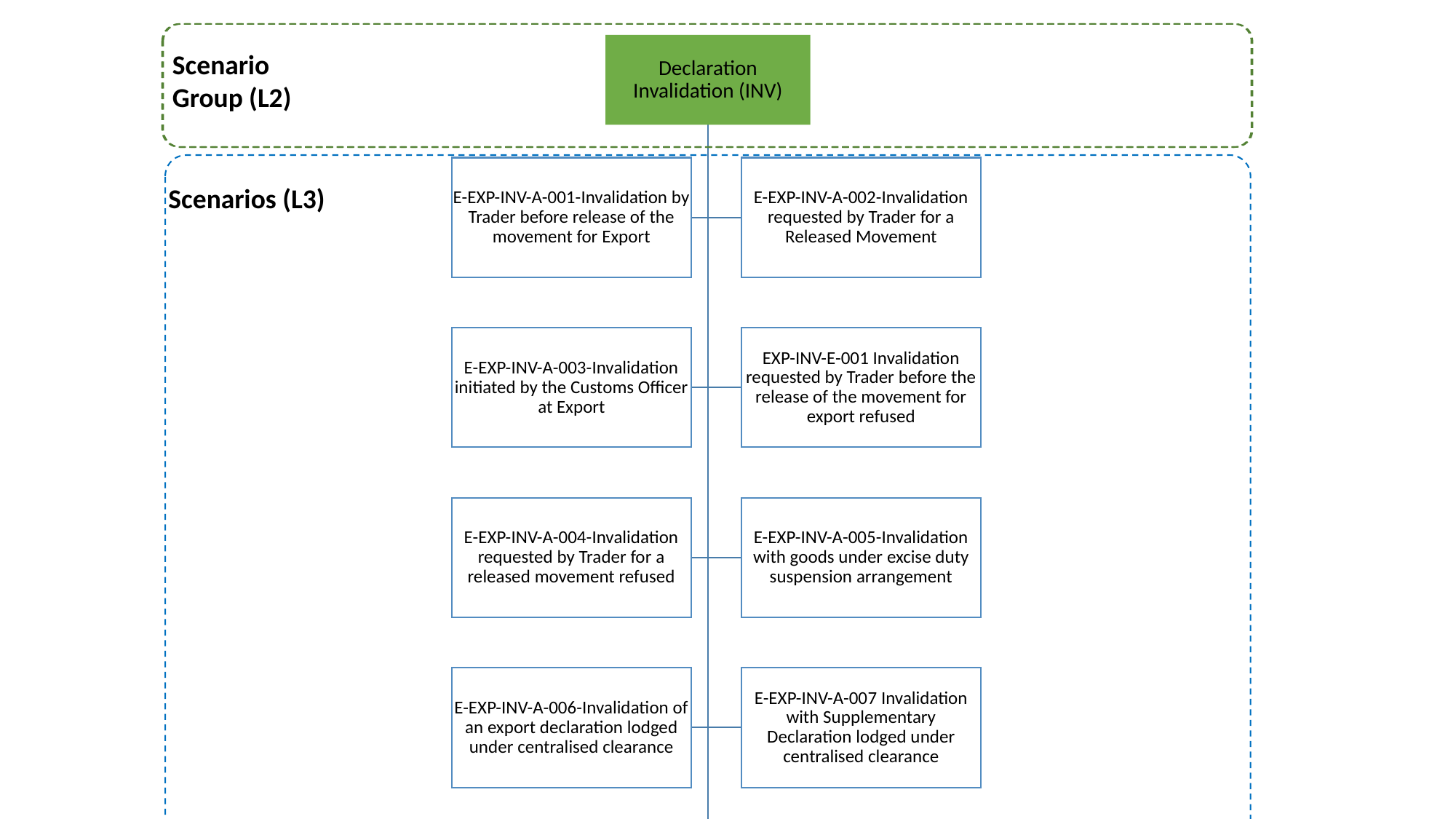

Declaration Invalidation (INV)
E-EXP-INV-A-001-Invalidation by Trader before release of the movement for Export
E-EXP-INV-A-002-Invalidation requested by Trader for a Released Movement
E-EXP-INV-A-003-Invalidation initiated by the Customs Officer at Export
EXP-INV-E-001 Invalidation requested by Trader before the release of the movement for export refused
E-EXP-INV-A-004-Invalidation requested by Trader for a released movement refused
E-EXP-INV-A-005-Invalidation with goods under excise duty suspension arrangement
E-EXP-INV-A-006-Invalidation of an export declaration lodged under centralised clearance
E-EXP-INV-A-007 Invalidation with Supplementary Declaration lodged under centralised clearance
E-EXP-INV-A-008 Invalidation when the Customs Office of Export is the Customs Office of Exit
E-EXP-INV-A-009 Invalidation requested by Trader for a Released Movement refused by the Customs Office of Exit

Scenario Group (L2)

Scenarios (L3)